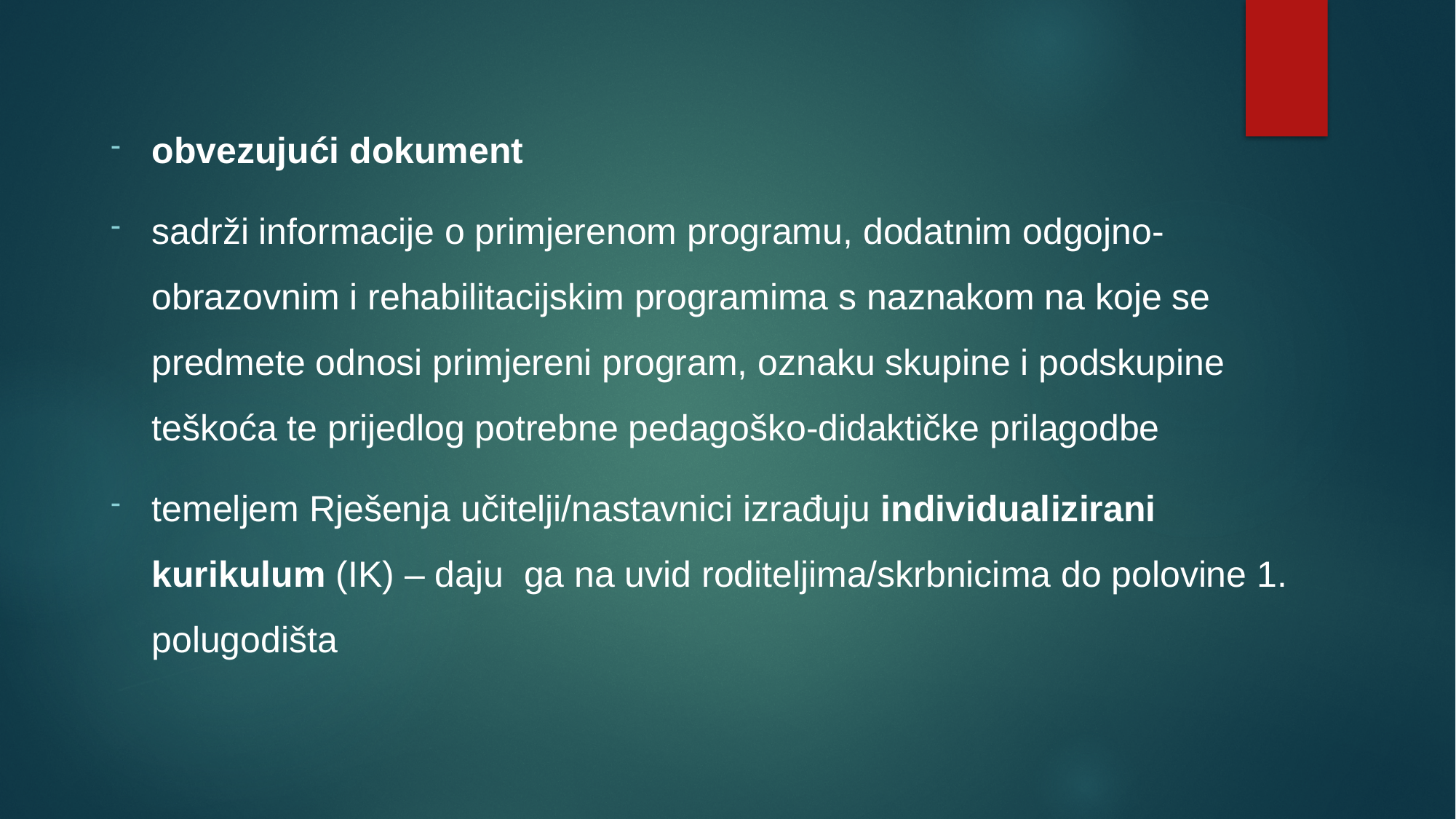

obvezujući dokument
sadrži informacije o primjerenom programu, dodatnim odgojno-obrazovnim i rehabilitacijskim programima s naznakom na koje se predmete odnosi primjereni program, oznaku skupine i podskupine teškoća te prijedlog potrebne pedagoško-didaktičke prilagodbe
temeljem Rješenja učitelji/nastavnici izrađuju individualizirani kurikulum (IK) – daju  ga na uvid roditeljima/skrbnicima do polovine 1. polugodišta